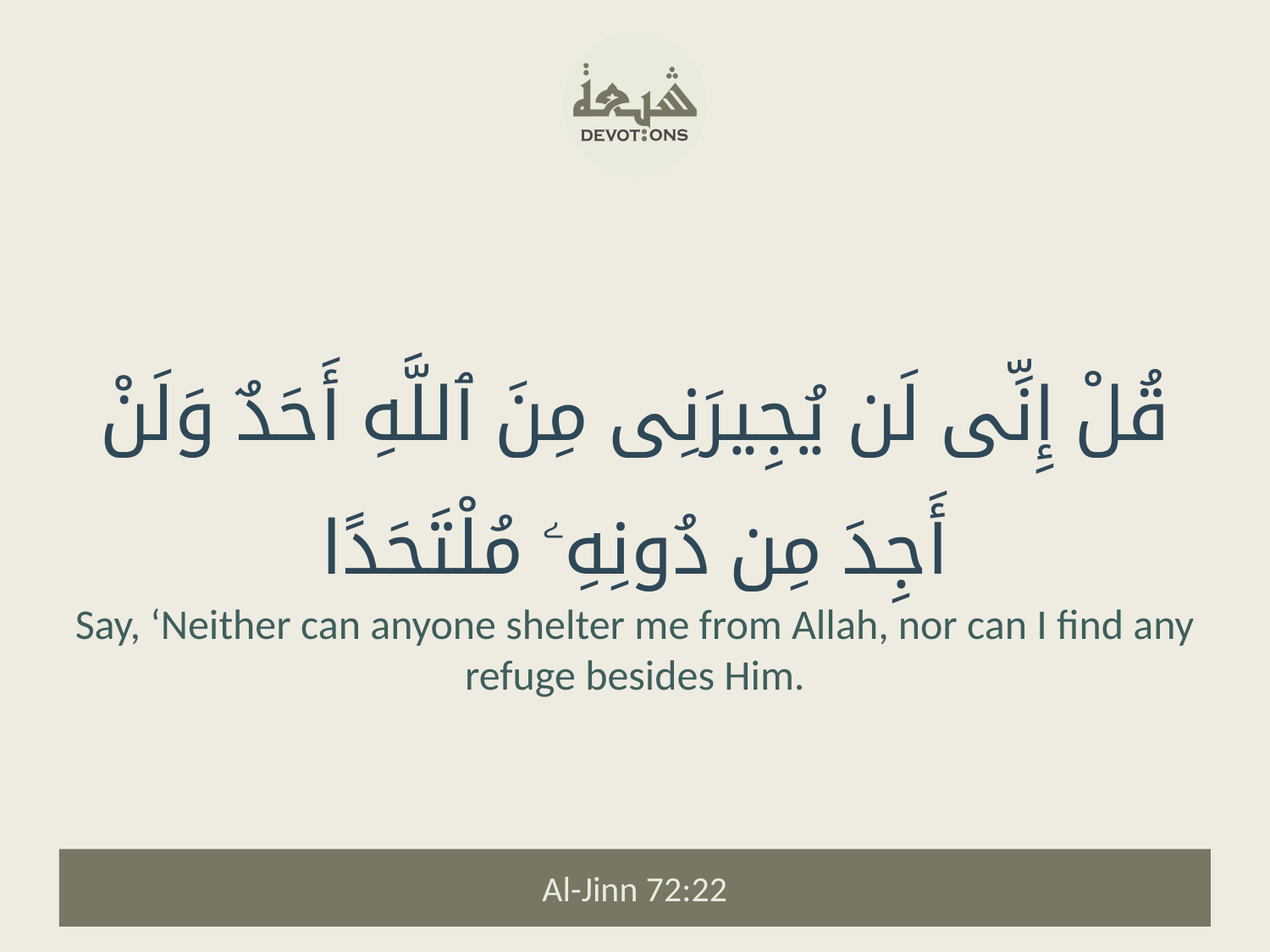

قُلْ إِنِّى لَن يُجِيرَنِى مِنَ ٱللَّهِ أَحَدٌ وَلَنْ أَجِدَ مِن دُونِهِۦ مُلْتَحَدًا
Say, ‘Neither can anyone shelter me from Allah, nor can I find any refuge besides Him.
Al-Jinn 72:22